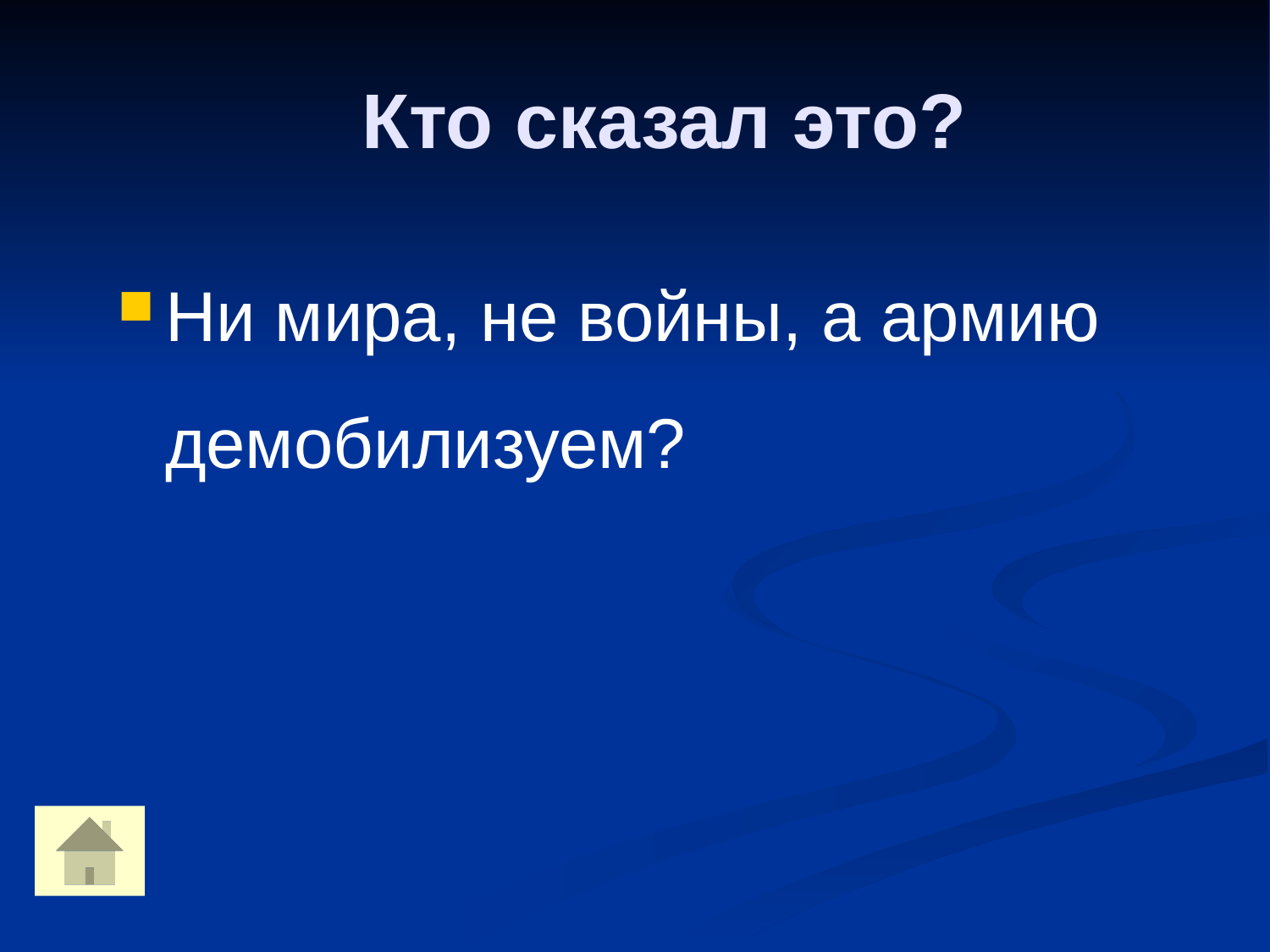

Кто сказал это?
Ни мира, не войны, а армию демобилизуем?